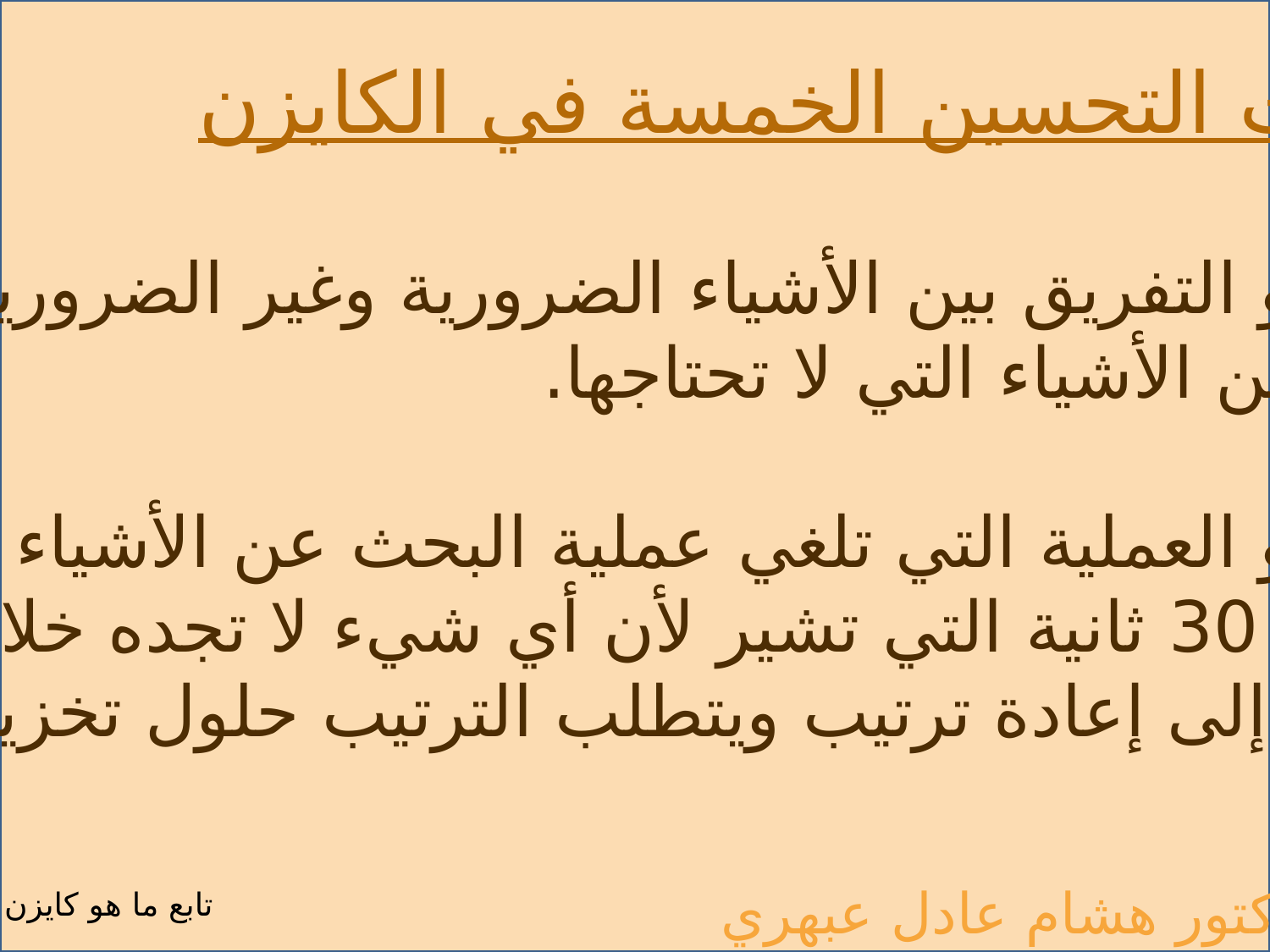

خطوات التحسين الخمسة في الكايزن
1. التصنيف: وهو التفريق بين الأشياء الضرورية وغير الضرورية
      والتخلص من الأشياء التي لا تحتاجها.
2. الترتيب: وهو العملية التي تلغي عملية البحث عن الأشياء وتتضمن
        قاعدة الـ 30 ثانية التي تشير لأن أي شيء لا تجده خلال 30 ثانية يعني
       أنه بحاجة إلى إعادة ترتيب ويتطلب الترتيب حلول تخزين وترتيب
       مبتكرة.
الدكتور هشام عادل عبهري
تابع ما هو كايزن